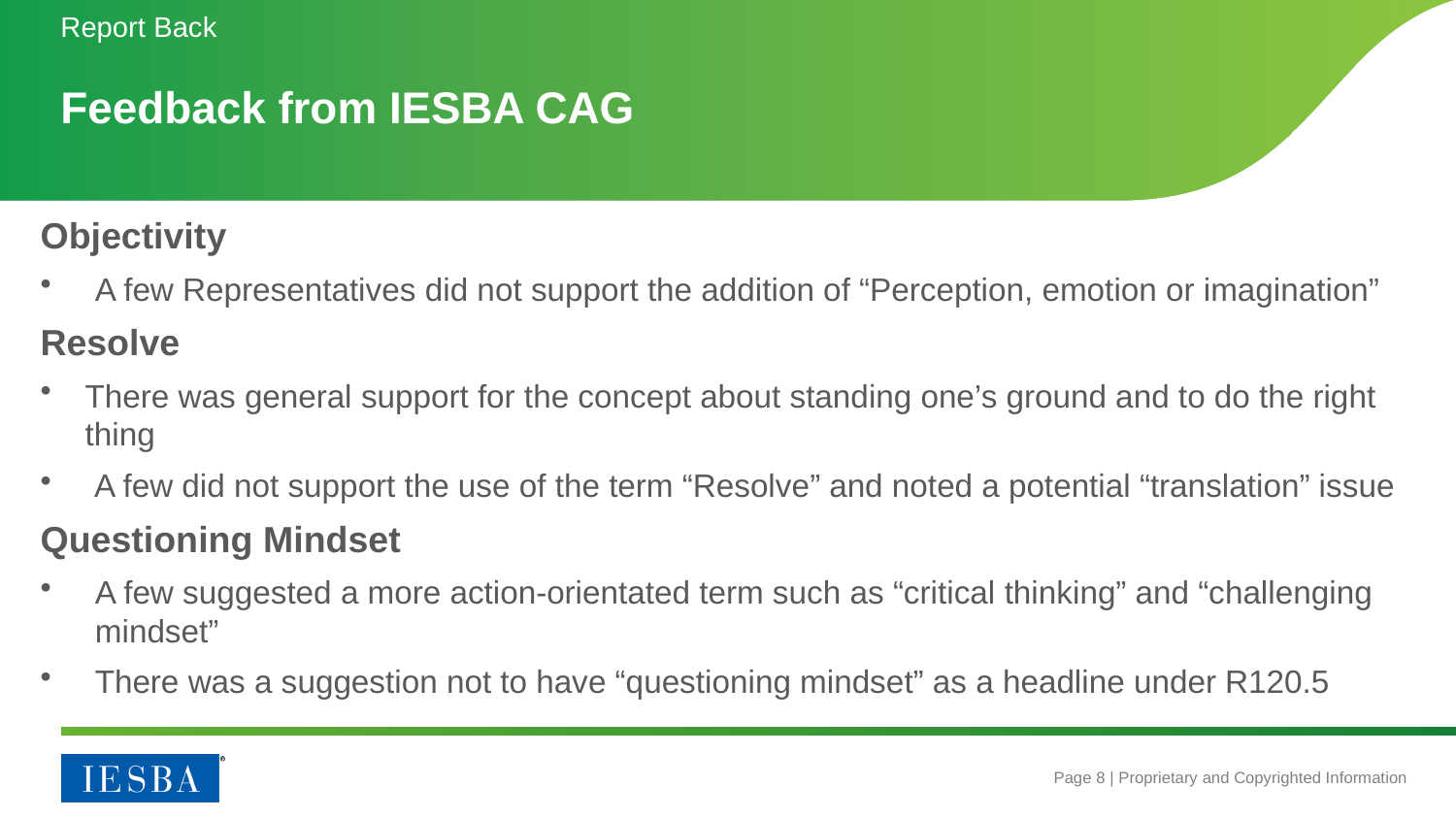

Report Back
# Feedback from IESBA CAG

Objectivity
A few Representatives did not support the addition of “Perception, emotion or imagination”
Resolve
There was general support for the concept about standing one’s ground and to do the right thing
 A few did not support the use of the term “Resolve” and noted a potential “translation” issue
Questioning Mindset
A few suggested a more action-orientated term such as “critical thinking” and “challenging mindset”
There was a suggestion not to have “questioning mindset” as a headline under R120.5